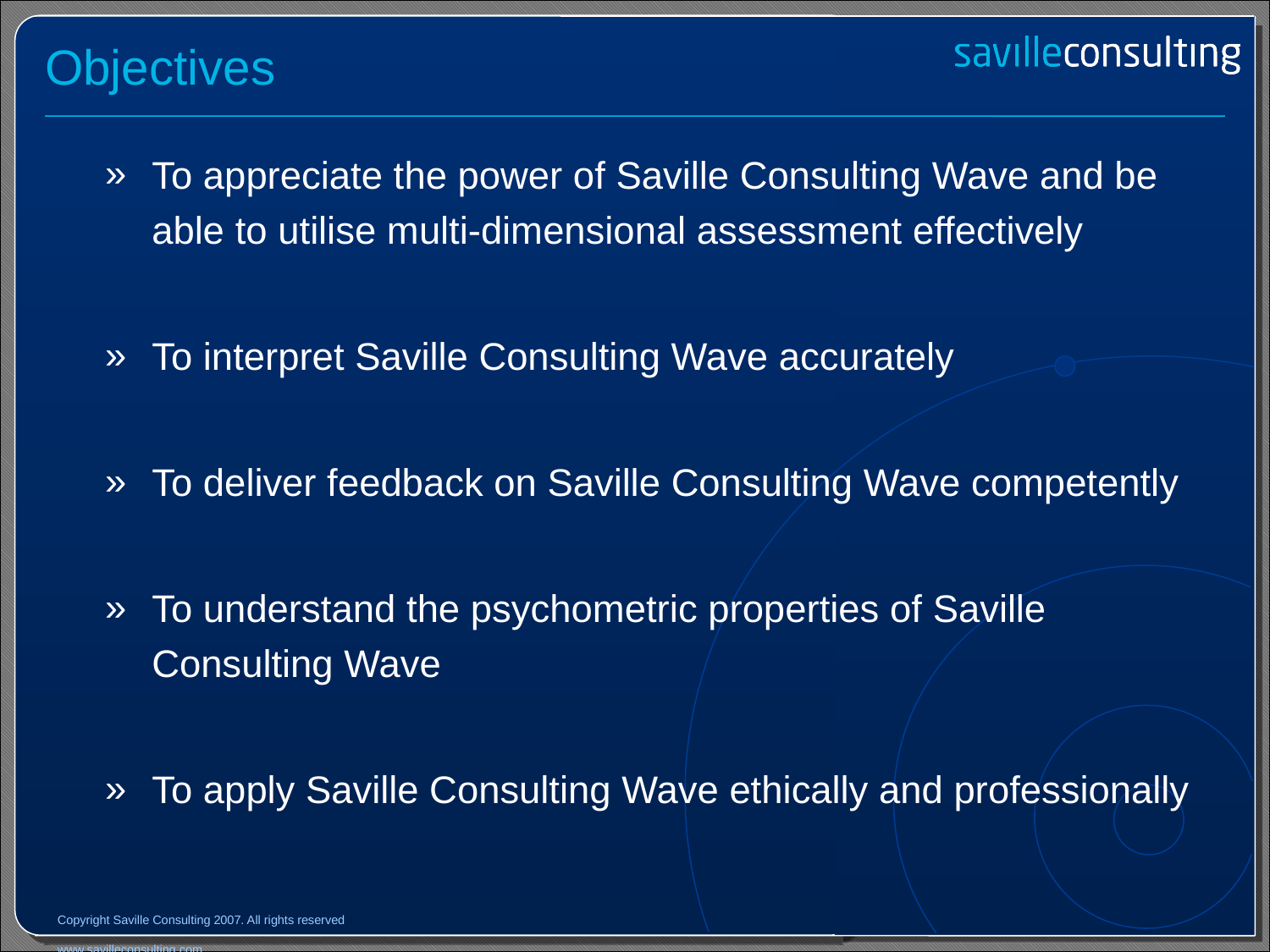

# Objectives
To appreciate the power of Saville Consulting Wave and be able to utilise multi-dimensional assessment effectively

To interpret Saville Consulting Wave accurately

To deliver feedback on Saville Consulting Wave competently

To understand the psychometric properties of Saville Consulting Wave

To apply Saville Consulting Wave ethically and professionally